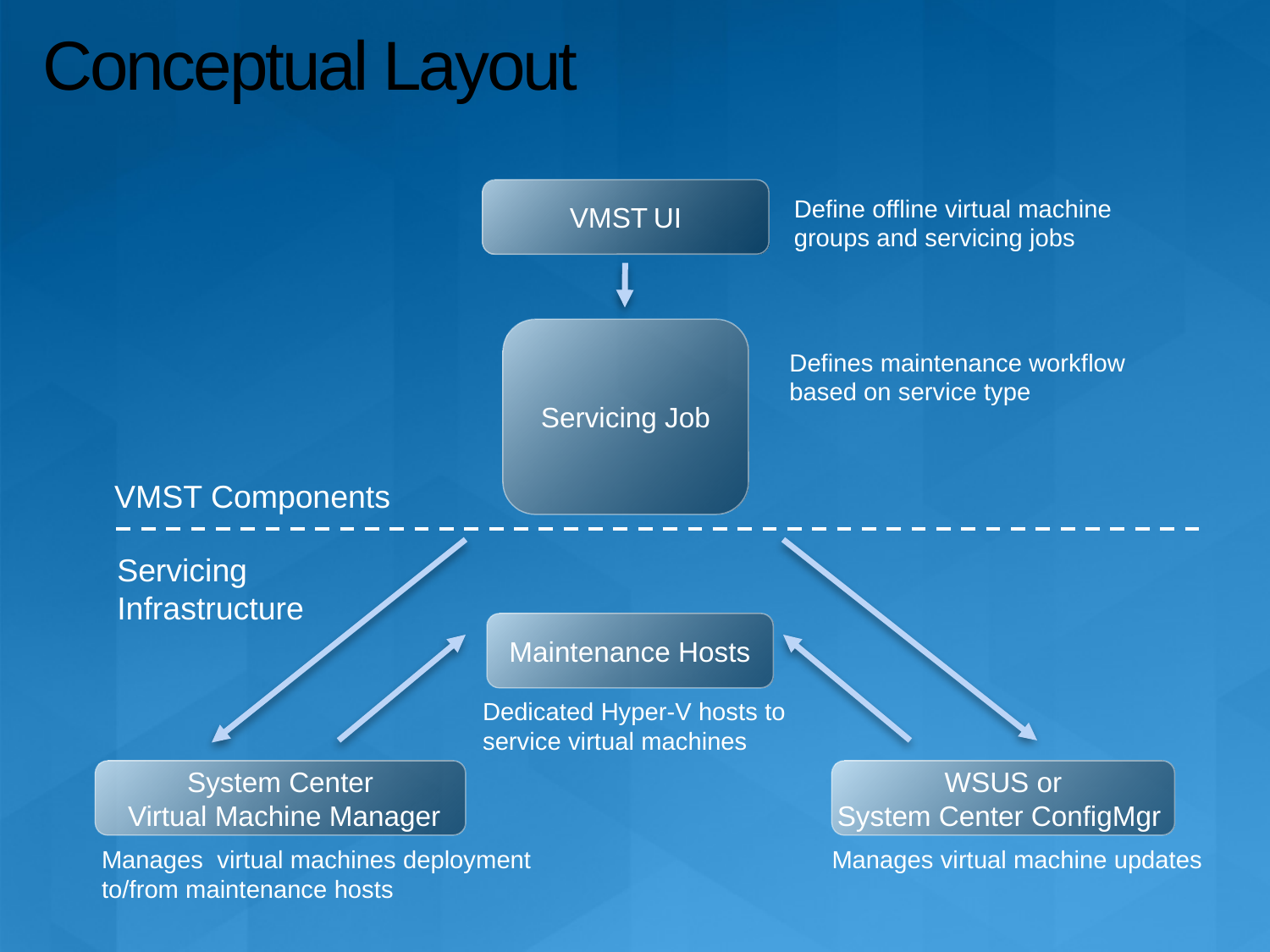

# Conceptual Layout
VMST UI
Define offline virtual machine groups and servicing jobs
Servicing Job
Defines maintenance workflow based on service type
Maintenance Hosts
Dedicated Hyper-V hosts to service virtual machines
System Center
 Virtual Machine Manager
WSUS or
System Center ConfigMgr
Manages  virtual machines deployment to/from maintenance hosts
Manages virtual machine updates
VMST Components
Servicing
Infrastructure